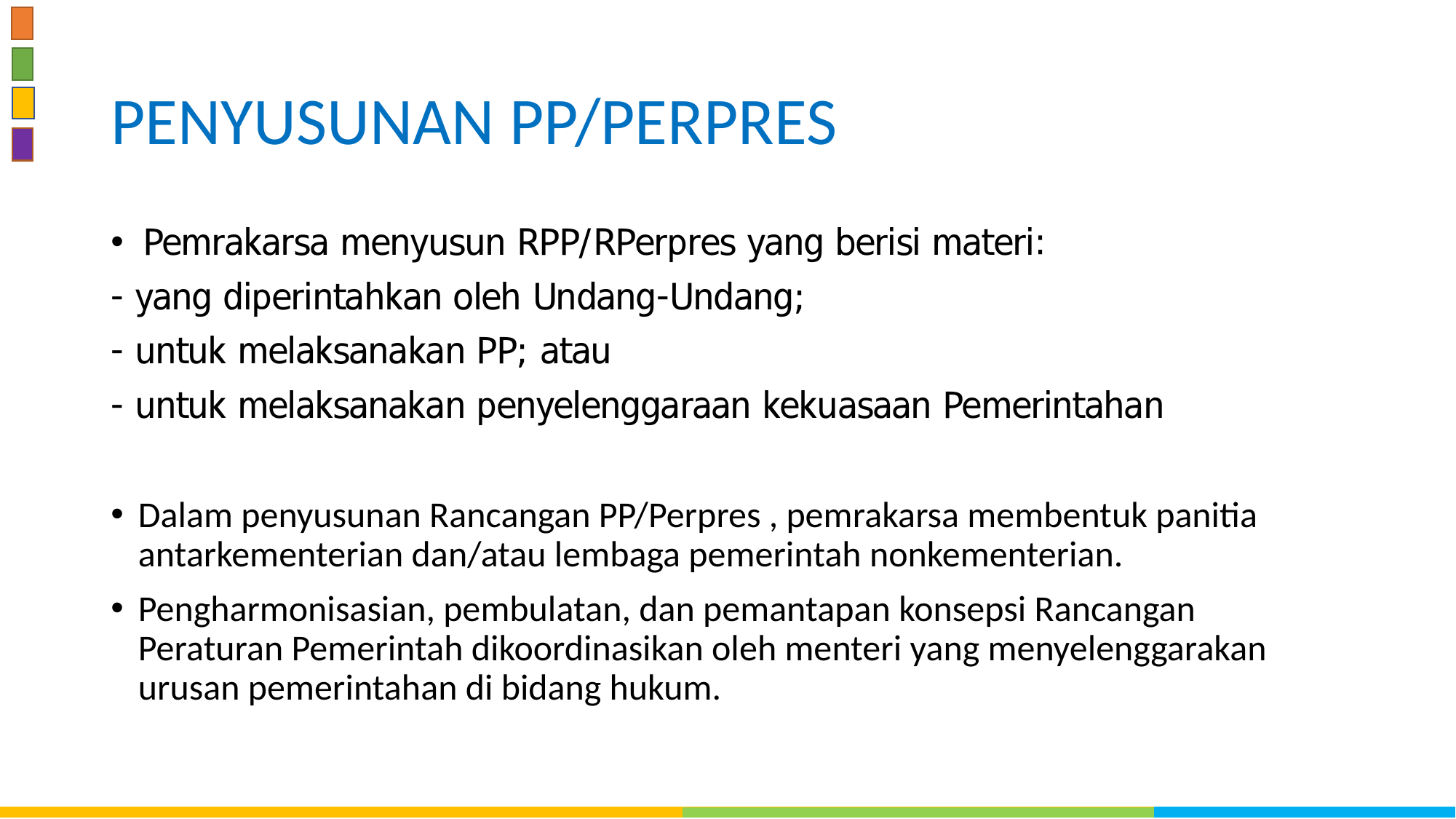

# PENYUSUNAN PP/PERPRES

Pemrakarsa menyusun RPP/RPerpres yang berisi materi:
- yang diperintahkan oleh Undang-Undang;
- untuk melaksanakan PP; atau
- untuk melaksanakan penyelenggaraan kekuasaan Pemerintahan

Dalam penyusunan Rancangan PP/Perpres , pemrakarsa membentuk panitia antarkementerian dan/atau lembaga pemerintah nonkementerian.
Pengharmonisasian, pembulatan, dan pemantapan konsepsi Rancangan Peraturan Pemerintah dikoordinasikan oleh menteri yang menyelenggarakan urusan pemerintahan di bidang hukum.